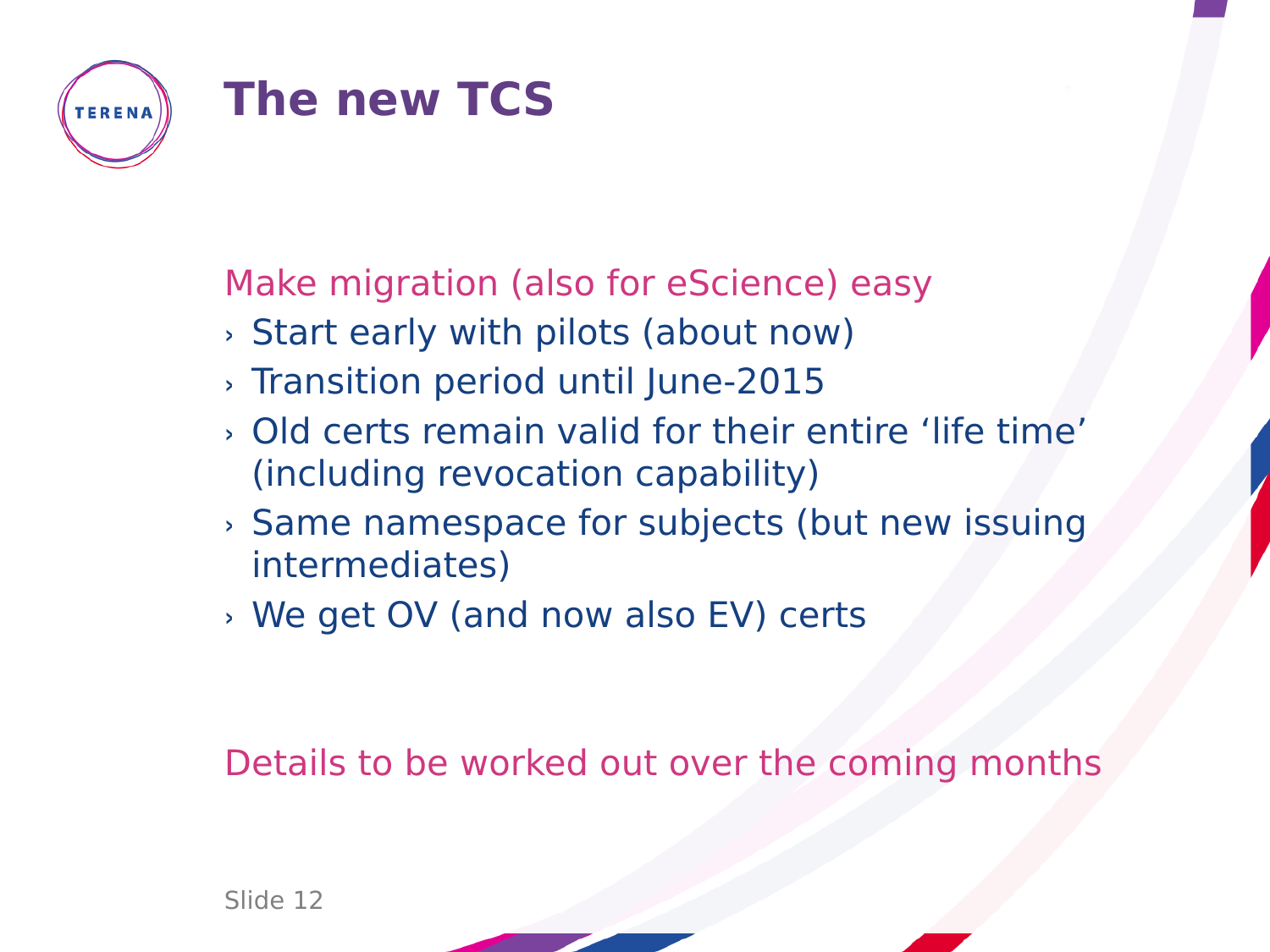

# The new TCS
Make migration (also for eScience) easy
Start early with pilots (about now)
Transition period until June-2015
Old certs remain valid for their entire ‘life time’ (including revocation capability)
Same namespace for subjects (but new issuing intermediates)
We get OV (and now also EV) certs

Details to be worked out over the coming months

Slide 12